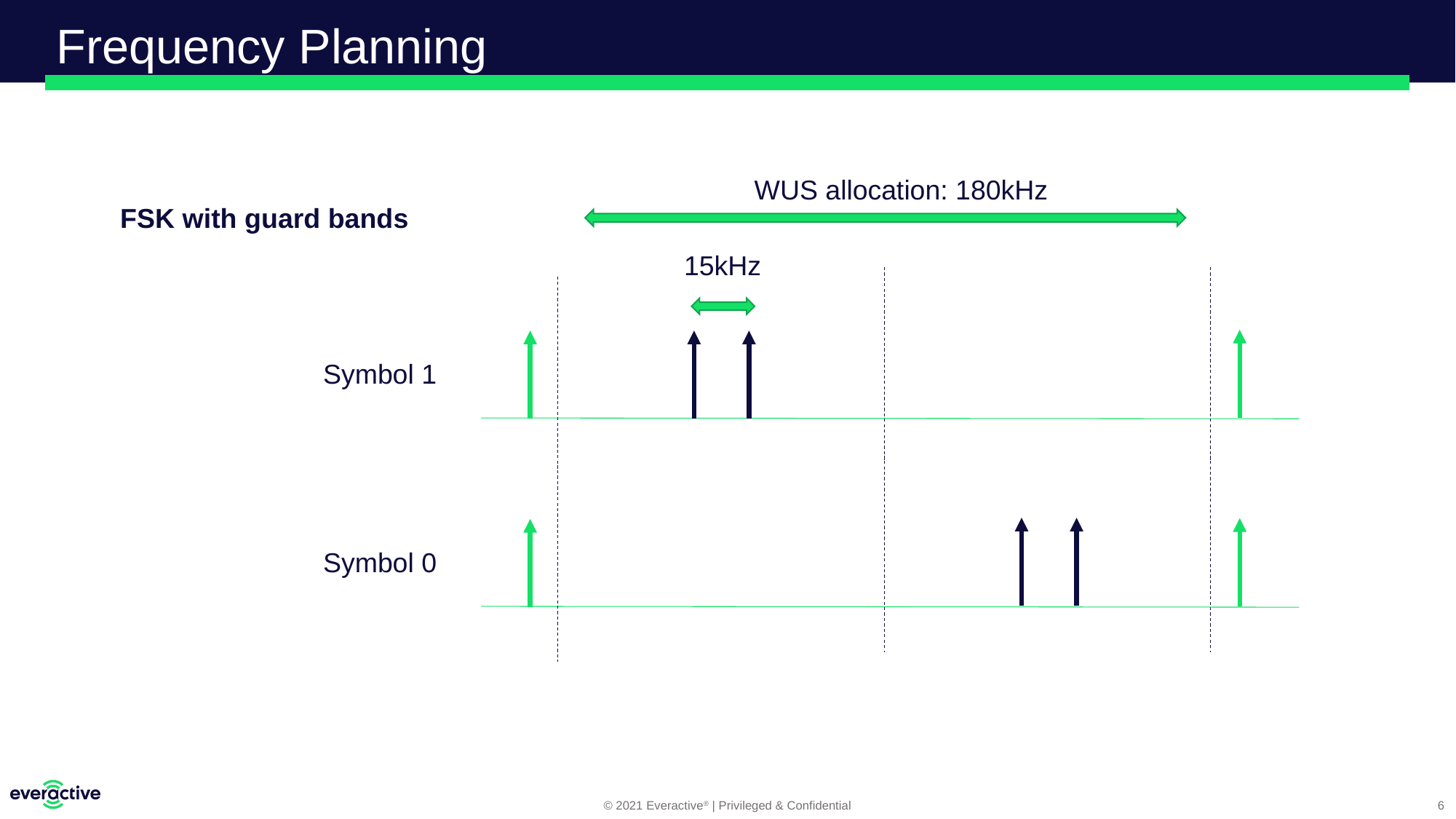

# Frequency Planning
WUS allocation: 180kHz
FSK with guard bands

15kHz

Symbol 1
Symbol 0